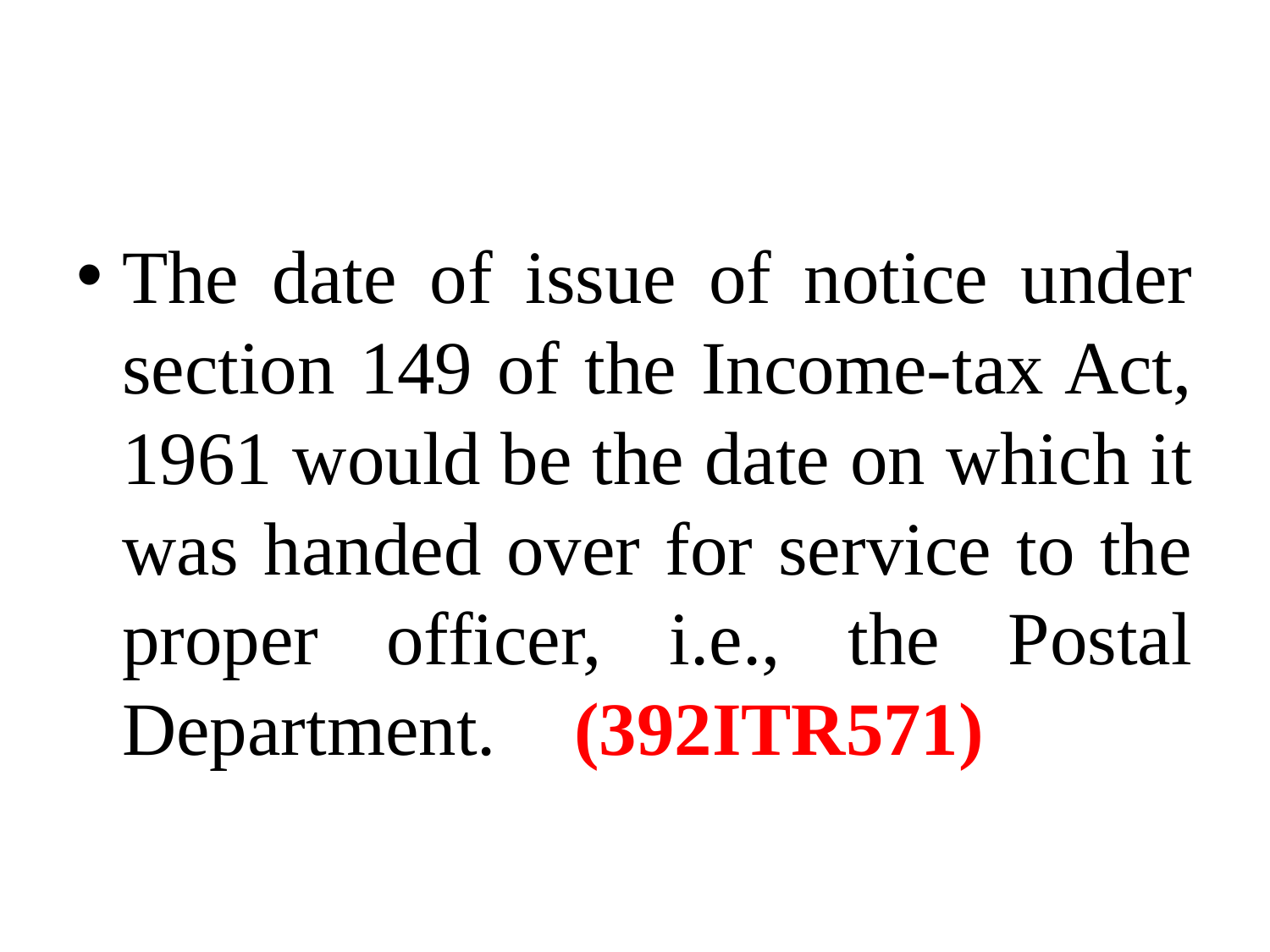

#
The date of issue of notice under section 149 of the Income-tax Act, 1961 would be the date on which it was handed over for service to the proper officer, i.e., the Postal Department.    							(392ITR571)